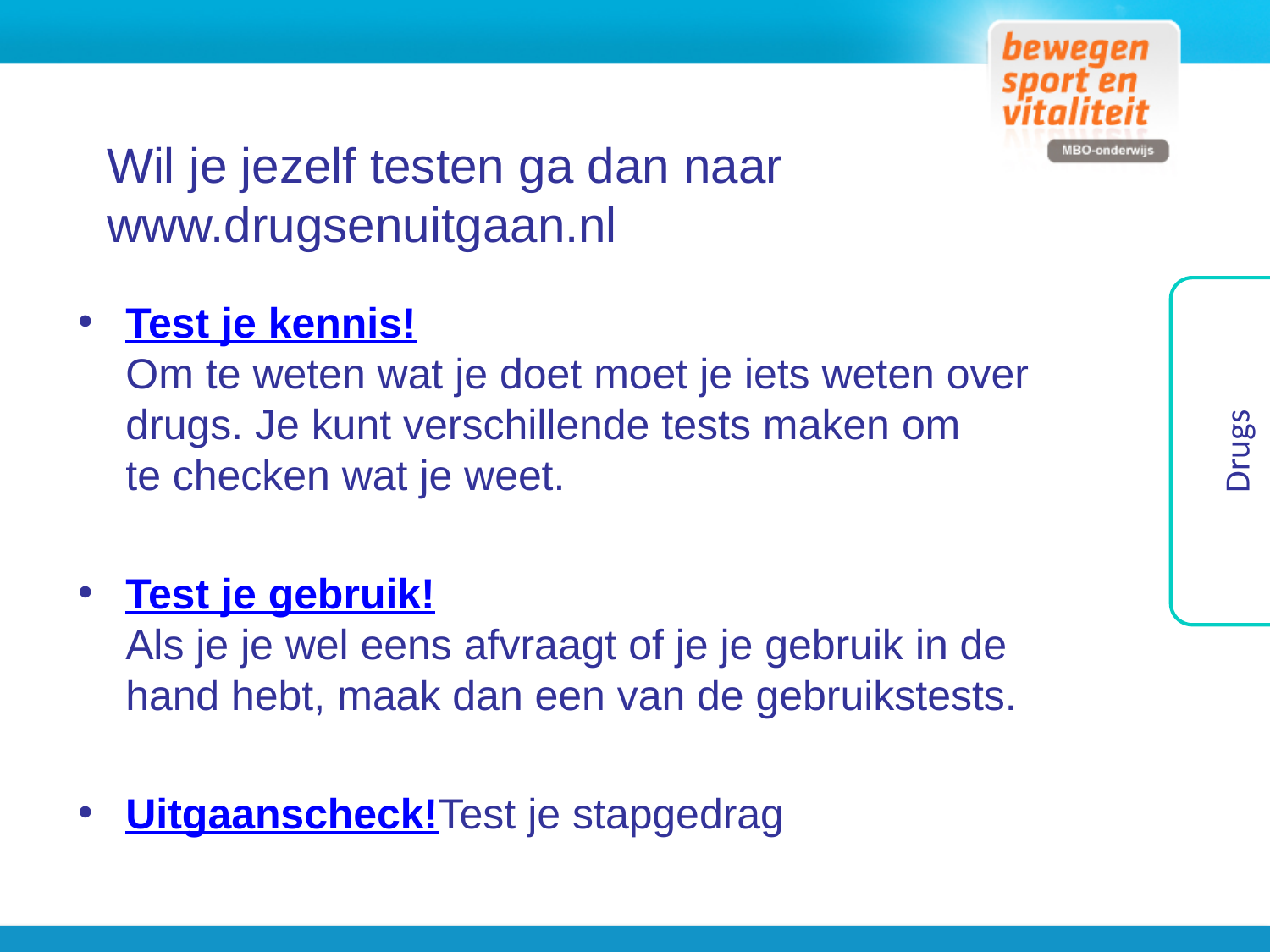

Wil je jezelf testen ga dan naar www.drugsenuitgaan.nl
Drugs

Test je kennis!
Om te weten wat je doet moet je iets weten over drugs. Je kunt verschillende tests maken om te checken wat je weet.

Test je gebruik!
Als je je wel eens afvraagt of je je gebruik in de hand hebt, maak dan een van de gebruikstests.

Uitgaanscheck!
Test je stapgedrag